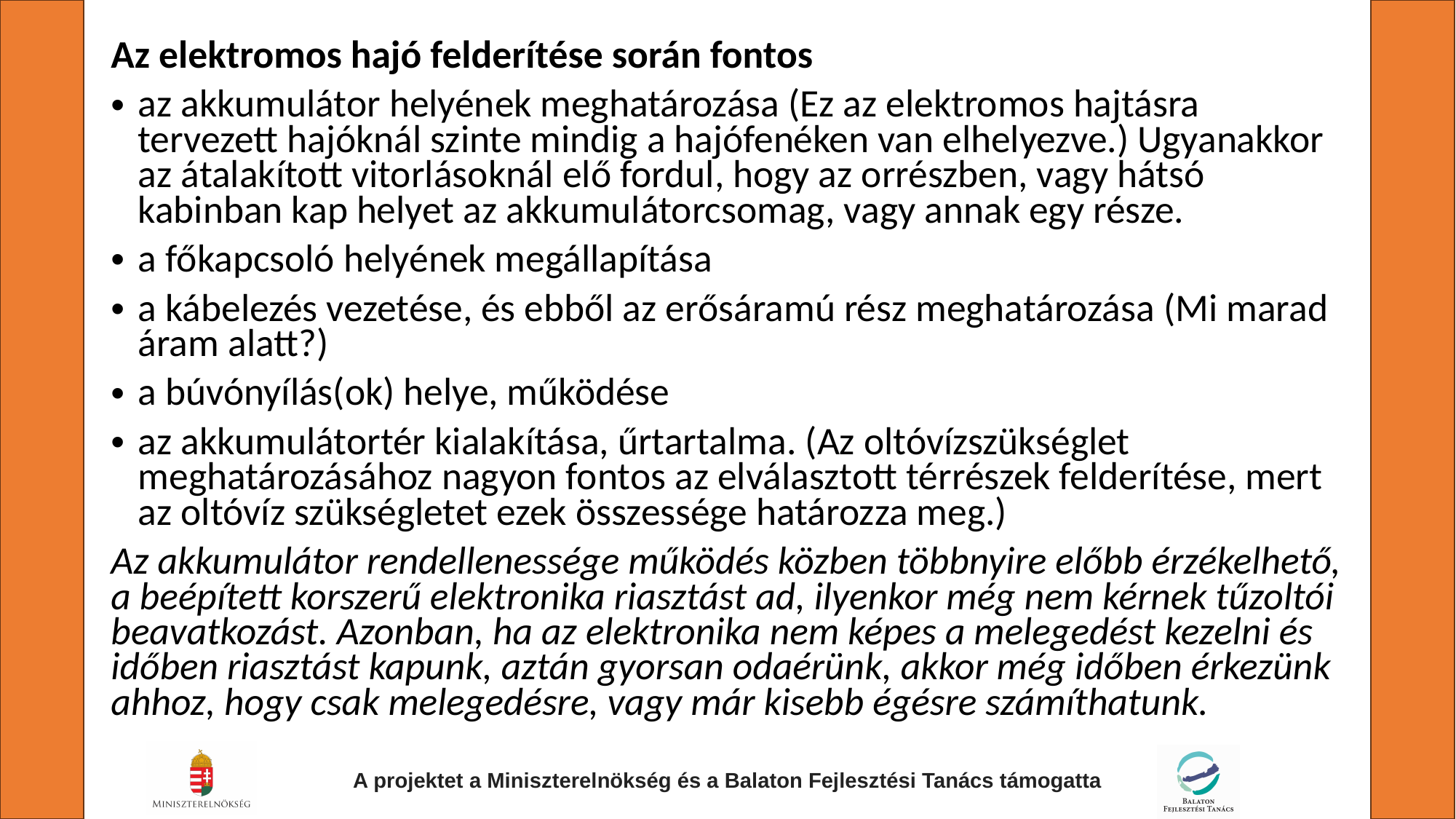

Az elektromos hajó felderítése során fontos
az akkumulátor helyének meghatározása (Ez az elektromos hajtásra tervezett hajóknál szinte mindig a hajófenéken van elhelyezve.) Ugyanakkor az átalakított vitorlásoknál elő fordul, hogy az orrészben, vagy hátsó kabinban kap helyet az akkumulátorcsomag, vagy annak egy része.
a főkapcsoló helyének megállapítása
a kábelezés vezetése, és ebből az erősáramú rész meghatározása (Mi marad áram alatt?)
a búvónyílás(ok) helye, működése
az akkumulátortér kialakítása, űrtartalma. (Az oltóvízszükséglet meghatározásához nagyon fontos az elválasztott térrészek felderítése, mert az oltóvíz szükségletet ezek összessége határozza meg.)
Az akkumulátor rendellenessége működés közben többnyire előbb érzékelhető, a beépített korszerű elektronika riasztást ad, ilyenkor még nem kérnek tűzoltói beavatkozást. Azonban, ha az elektronika nem képes a melegedést kezelni és időben riasztást kapunk, aztán gyorsan odaérünk, akkor még időben érkezünk ahhoz, hogy csak melegedésre, vagy már kisebb égésre számíthatunk.